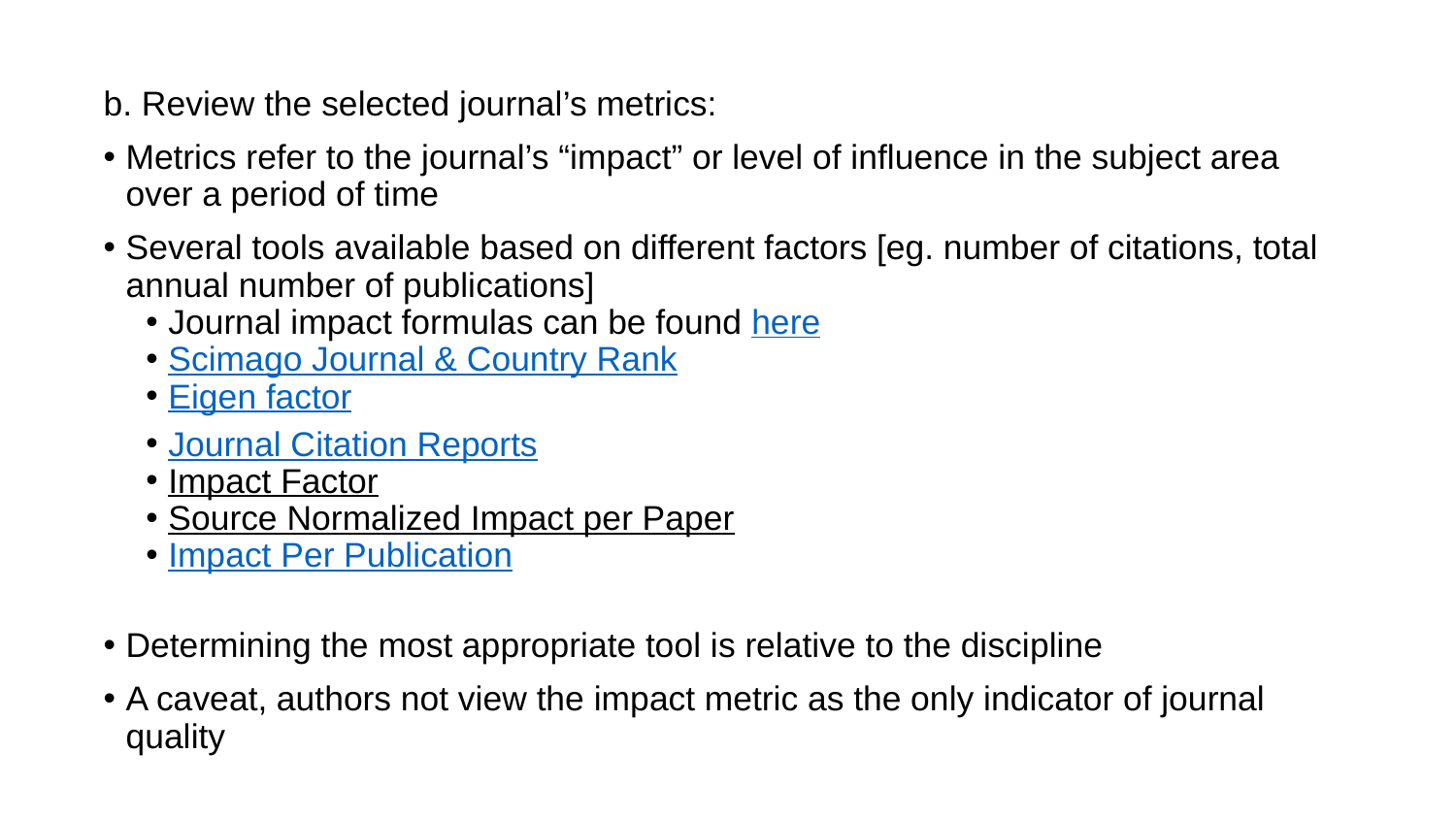

b. Review the selected journal’s metrics:
Metrics refer to the journal’s “impact” or level of influence in the subject area over a period of time
Several tools available based on different factors [eg. number of citations, total annual number of publications]
Journal impact formulas can be found here
Scimago Journal & Country Rank
Eigen factor
Journal Citation Reports
Impact Factor
Source Normalized Impact per Paper
Impact Per Publication

Determining the most appropriate tool is relative to the discipline
A caveat, authors not view the impact metric as the only indicator of journal quality